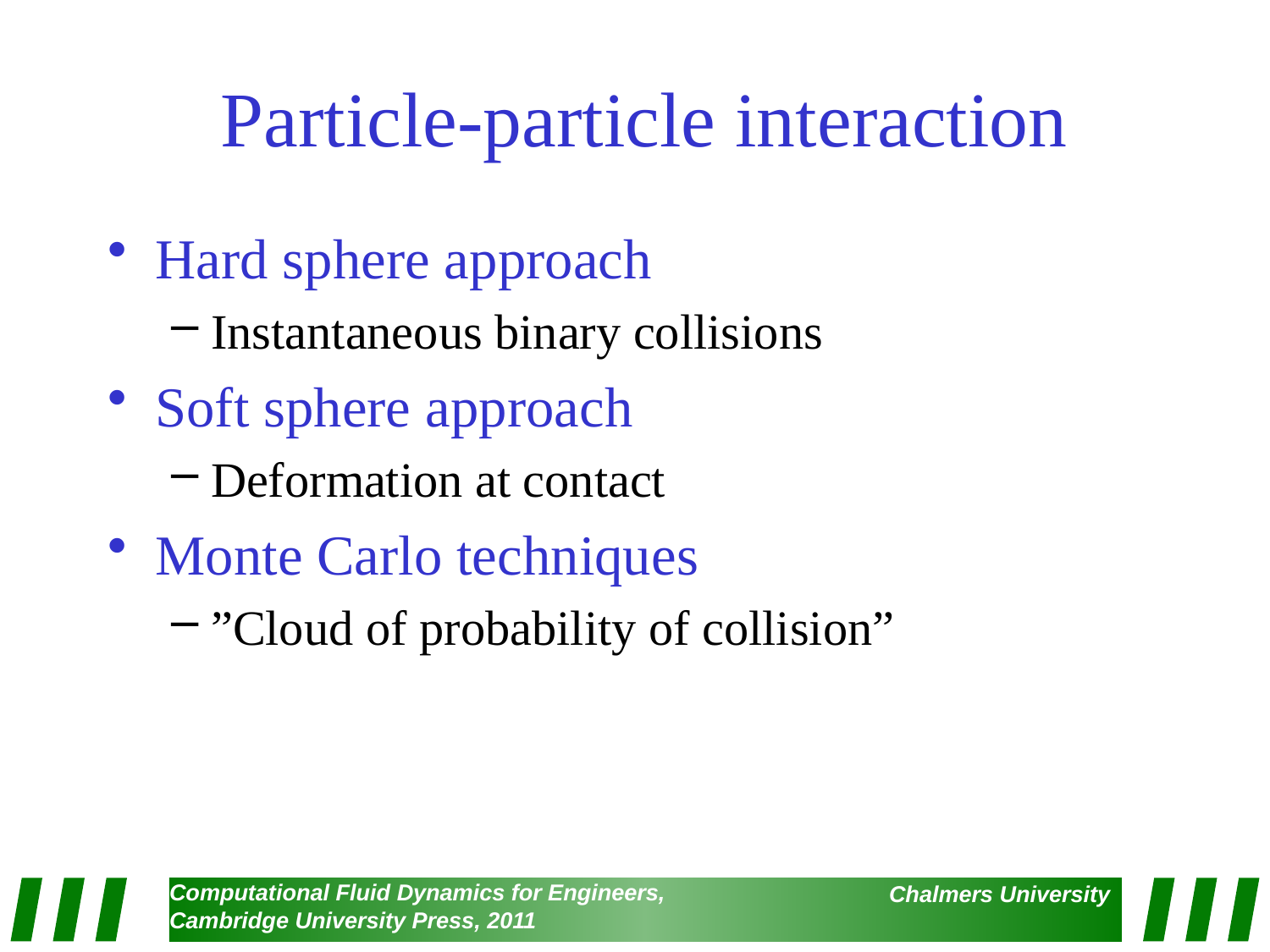

# Particle-particle interaction
Hard sphere approach
Instantaneous binary collisions
Soft sphere approach
Deformation at contact
Monte Carlo techniques
”Cloud of probability of collision”